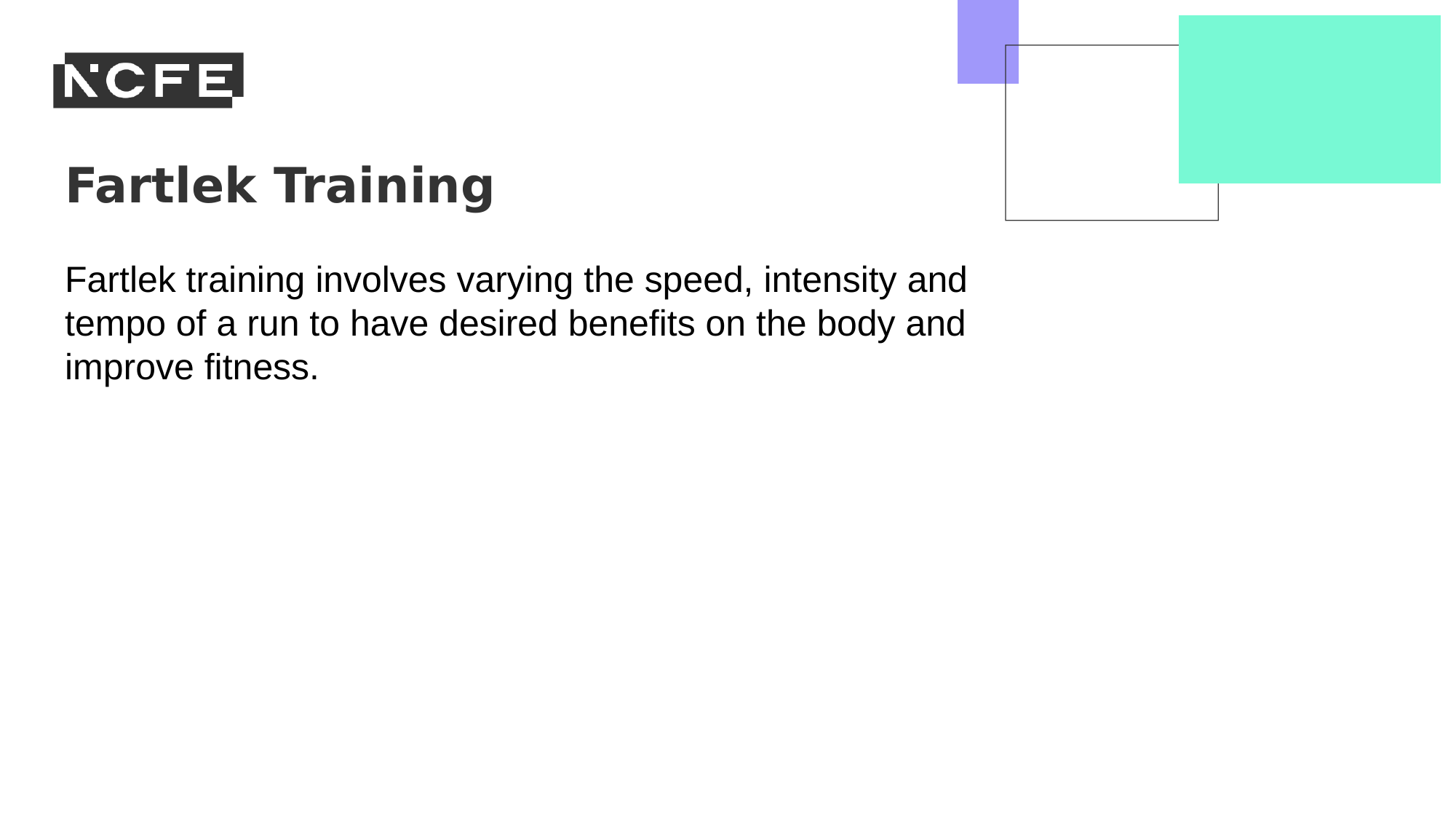

Fartlek Training
Fartlek training involves varying the speed, intensity and tempo of a run to have desired benefits on the body and improve fitness.